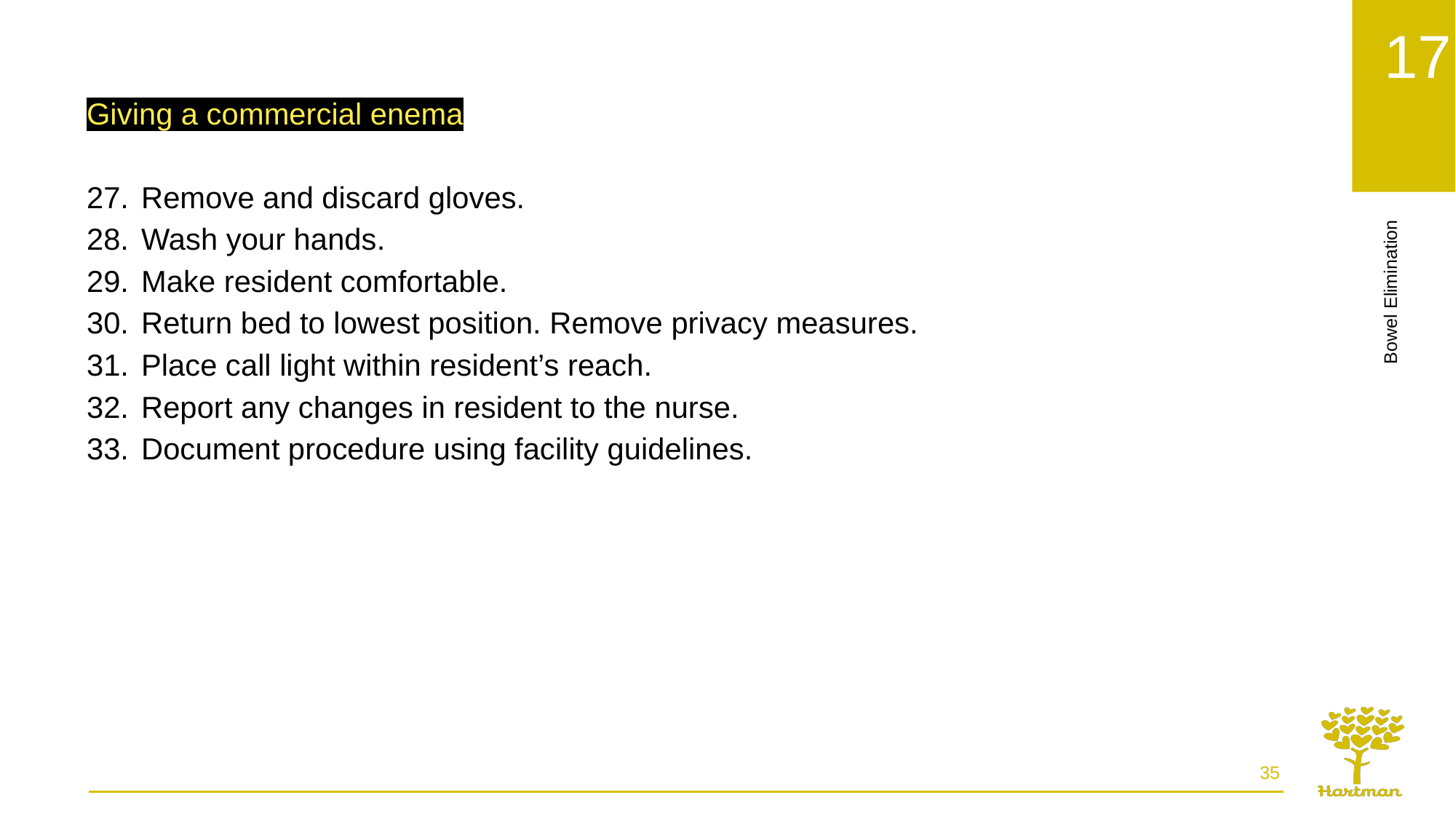

Giving a commercial enema

Remove and discard gloves.
Wash your hands.
Make resident comfortable.
Return bed to lowest position. Remove privacy measures.
Place call light within resident’s reach.
Report any changes in resident to the nurse.
Document procedure using facility guidelines.

35